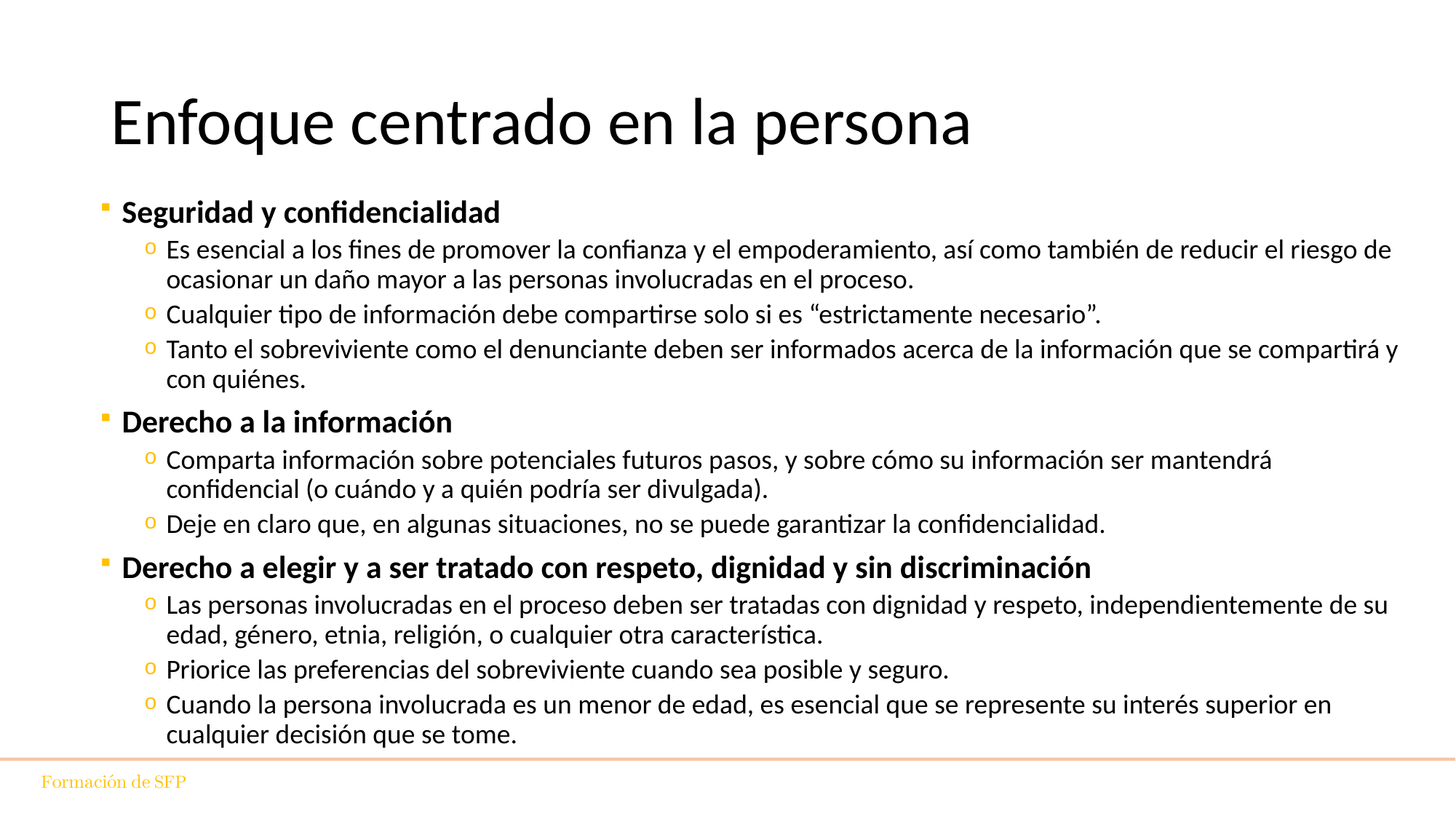

# Enfoque centrado en la persona
Seguridad y confidencialidad
Es esencial a los fines de promover la confianza y el empoderamiento, así como también de reducir el riesgo de ocasionar un daño mayor a las personas involucradas en el proceso.
Cualquier tipo de información debe compartirse solo si es “estrictamente necesario”.
Tanto el sobreviviente como el denunciante deben ser informados acerca de la información que se compartirá y con quiénes.
Derecho a la información
Comparta información sobre potenciales futuros pasos, y sobre cómo su información ser mantendrá confidencial (o cuándo y a quién podría ser divulgada).
Deje en claro que, en algunas situaciones, no se puede garantizar la confidencialidad.
Derecho a elegir y a ser tratado con respeto, dignidad y sin discriminación
Las personas involucradas en el proceso deben ser tratadas con dignidad y respeto, independientemente de su edad, género, etnia, religión, o cualquier otra característica.
Priorice las preferencias del sobreviviente cuando sea posible y seguro.
Cuando la persona involucrada es un menor de edad, es esencial que se represente su interés superior en cualquier decisión que se tome.

Formación de SFP